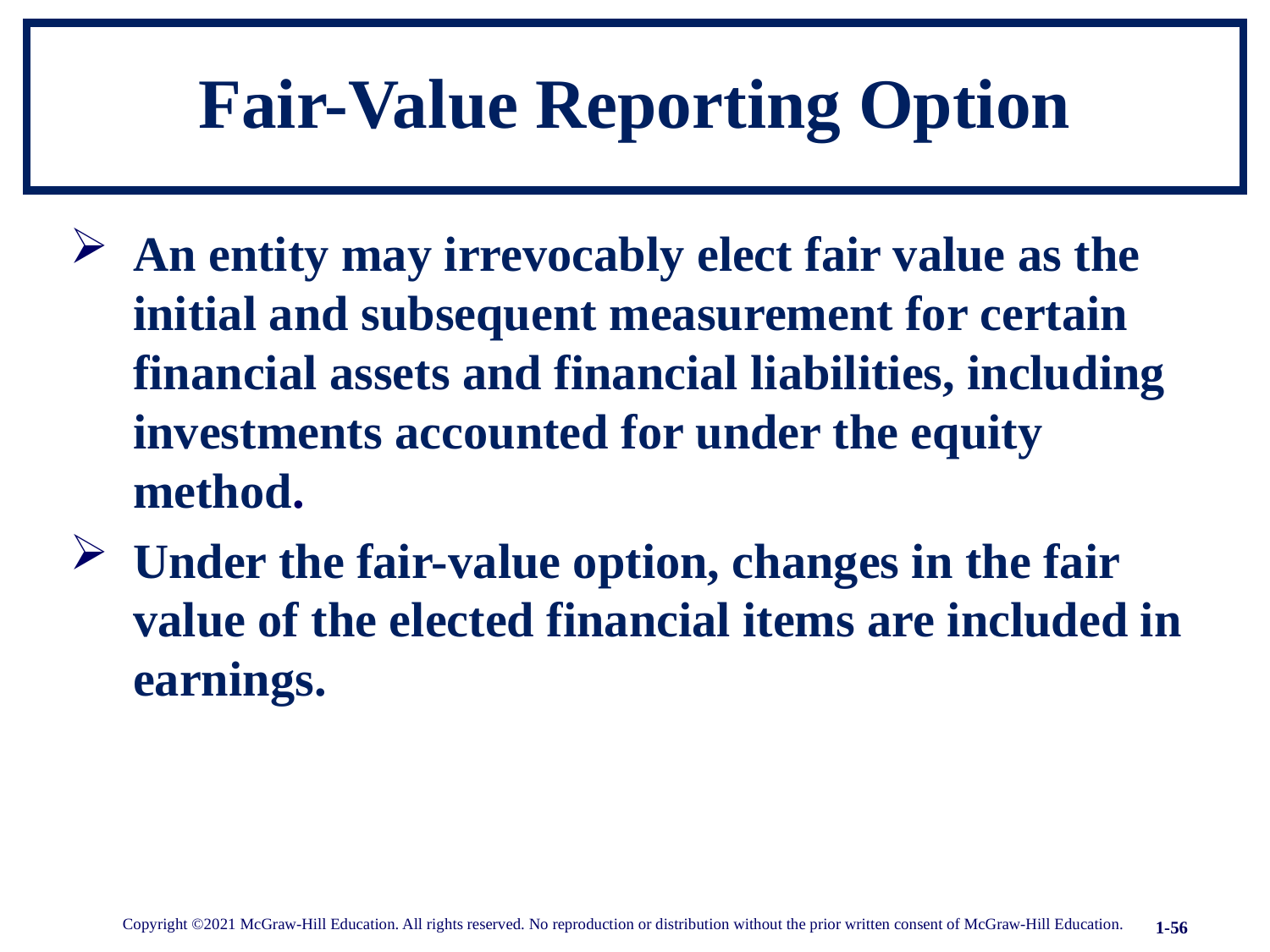

# Fair-Value Reporting Option
An entity may irrevocably elect fair value as the initial and subsequent measurement for certain financial assets and financial liabilities, including investments accounted for under the equity method.
Under the fair-value option, changes in the fair value of the elected financial items are included in earnings.
Copyright ©2021 McGraw-Hill Education. All rights reserved. No reproduction or distribution without the prior written consent of McGraw-Hill Education.
1-56